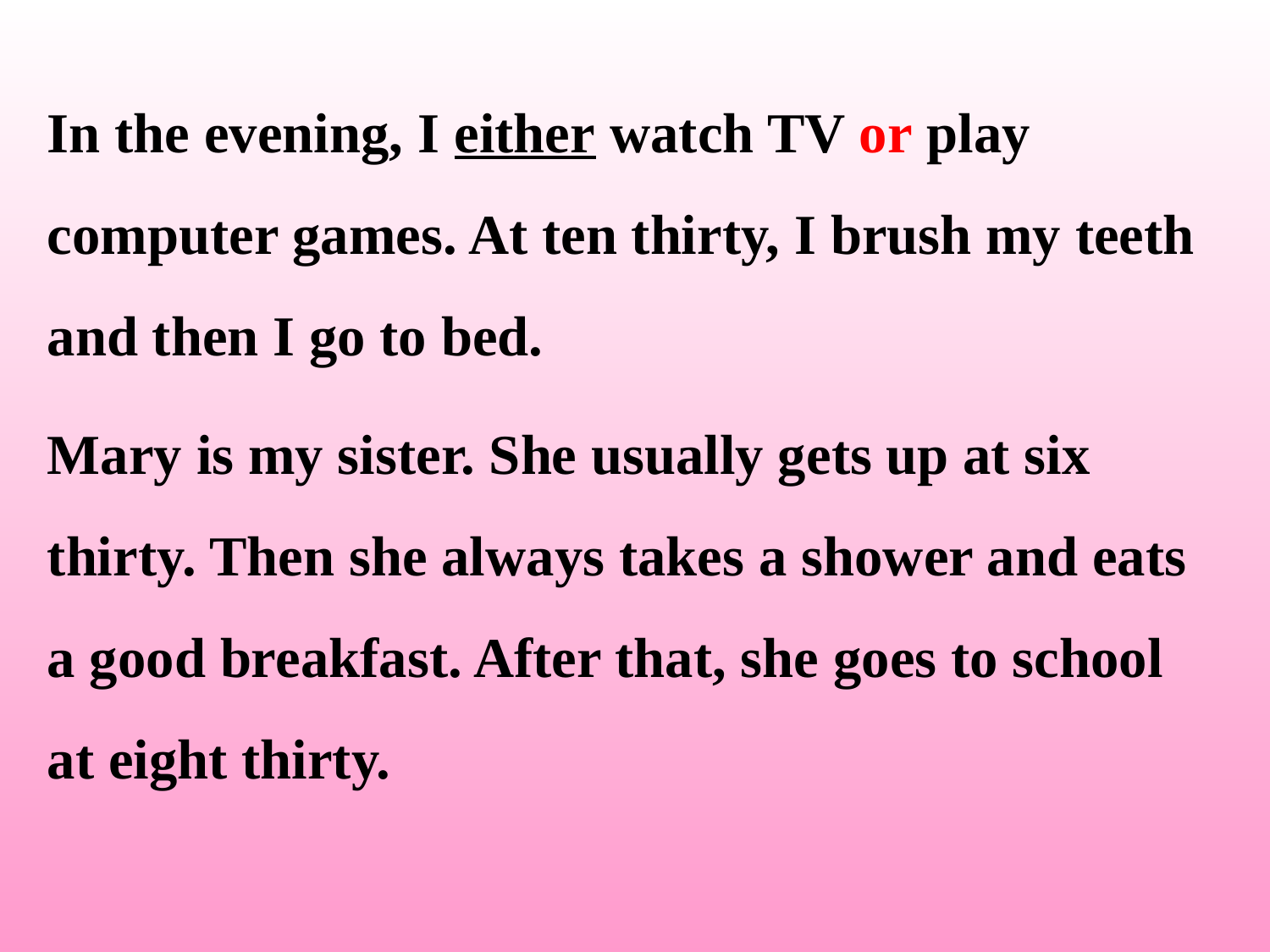

In the evening, I either watch TV or play computer games. At ten thirty, I brush my teeth and then I go to bed.
Mary is my sister. She usually gets up at six thirty. Then she always takes a shower and eats a good breakfast. After that, she goes to school at eight thirty.